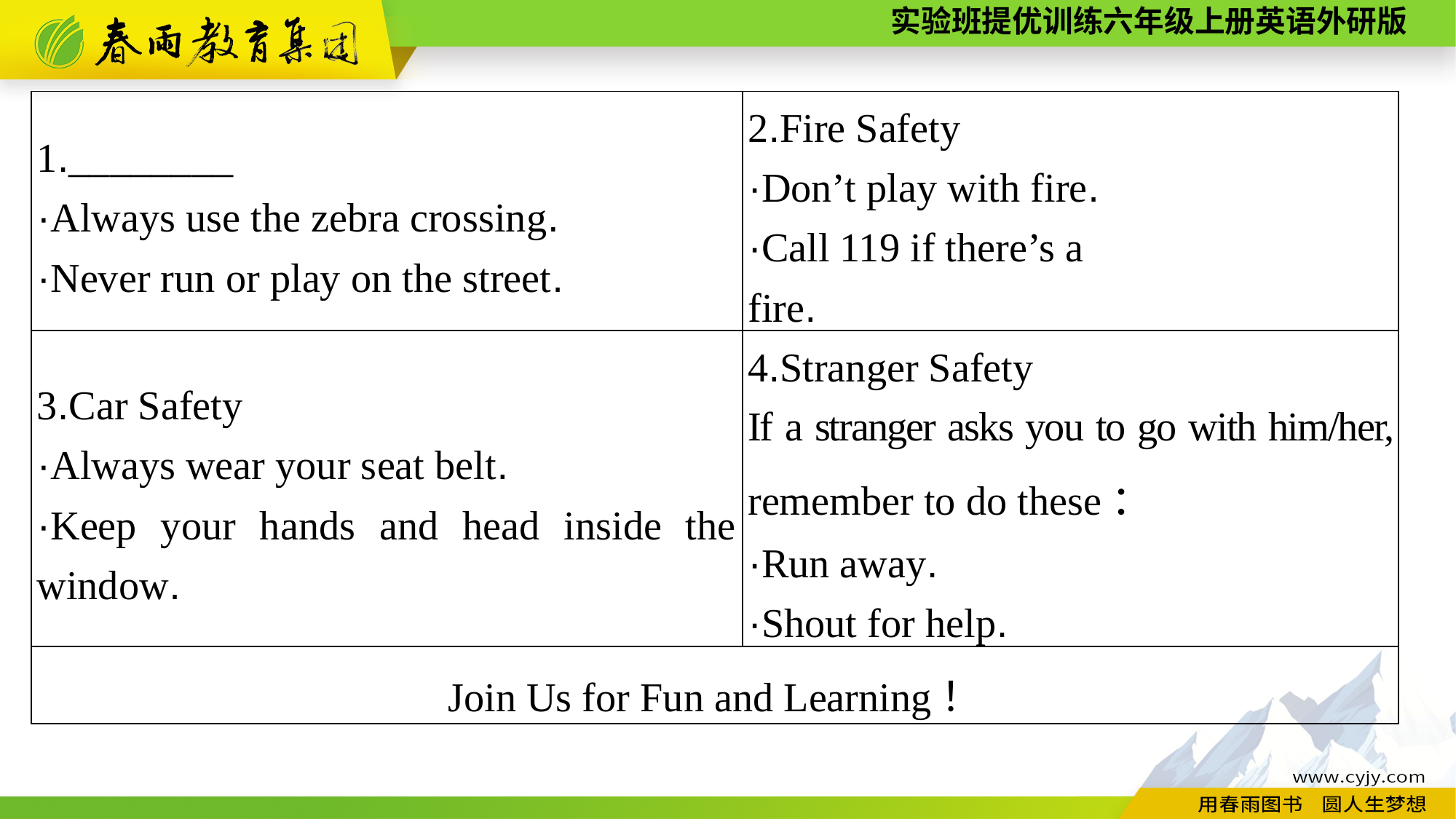

| 1.\_\_\_\_\_\_\_\_ ·Always use the zebra crossing. ·Never run or play on the street. | 2.Fire Safety ·Don’t play with fire. ·Call 119 if there’s a fire. |
| --- | --- |
| 3.Car Safety ·Always wear your seat belt. ·Keep your hands and head inside the window. | 4.Stranger Safety If a stranger asks you to go with him/her, remember to do these： ·Run away. ·Shout for help. |
| Join Us for Fun and Learning！ |  |